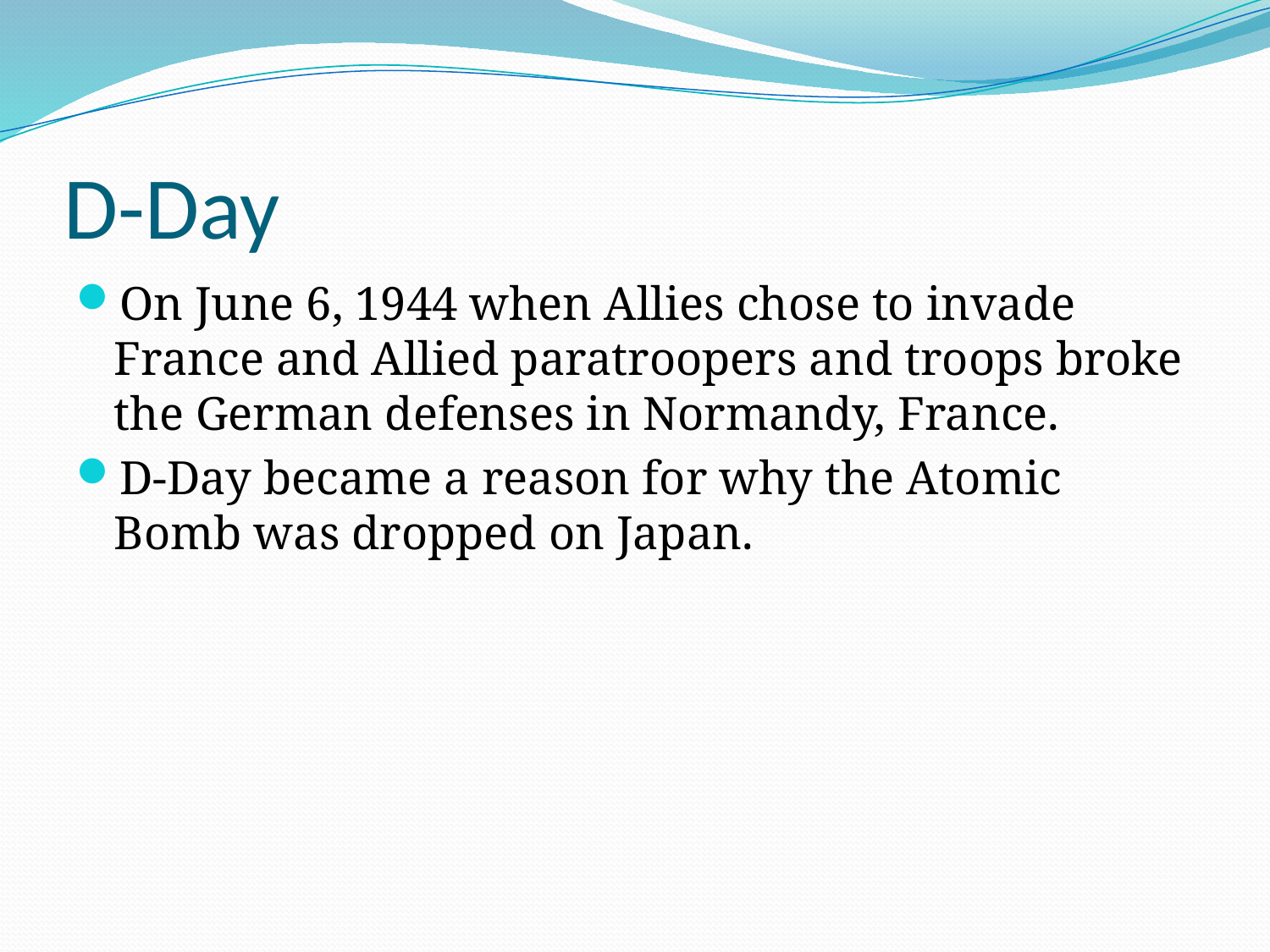

# D-Day
On June 6, 1944 when Allies chose to invade France and Allied paratroopers and troops broke the German defenses in Normandy, France.
D-Day became a reason for why the Atomic Bomb was dropped on Japan.